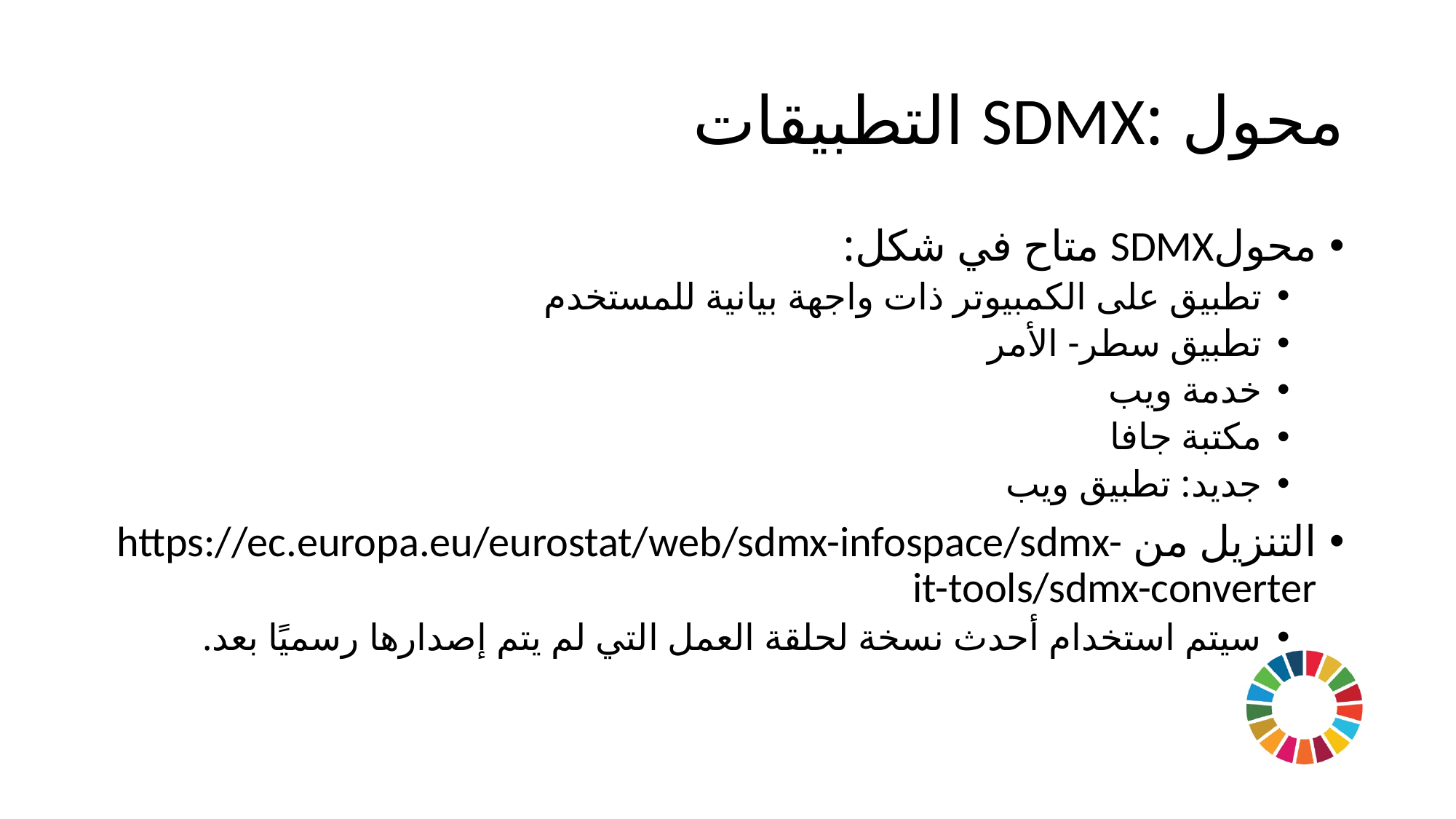

# محول :SDMX التطبيقات
محولSDMX متاح في شكل:
تطبيق على الكمبيوتر ذات واجهة بيانية للمستخدم
تطبيق سطر- الأمر
خدمة ويب
مكتبة جافا
جديد: تطبيق ويب
التنزيل من https://ec.europa.eu/eurostat/web/sdmx-infospace/sdmx-it-tools/sdmx-converter
سيتم استخدام أحدث نسخة لحلقة العمل التي لم يتم إصدارها رسميًا بعد.